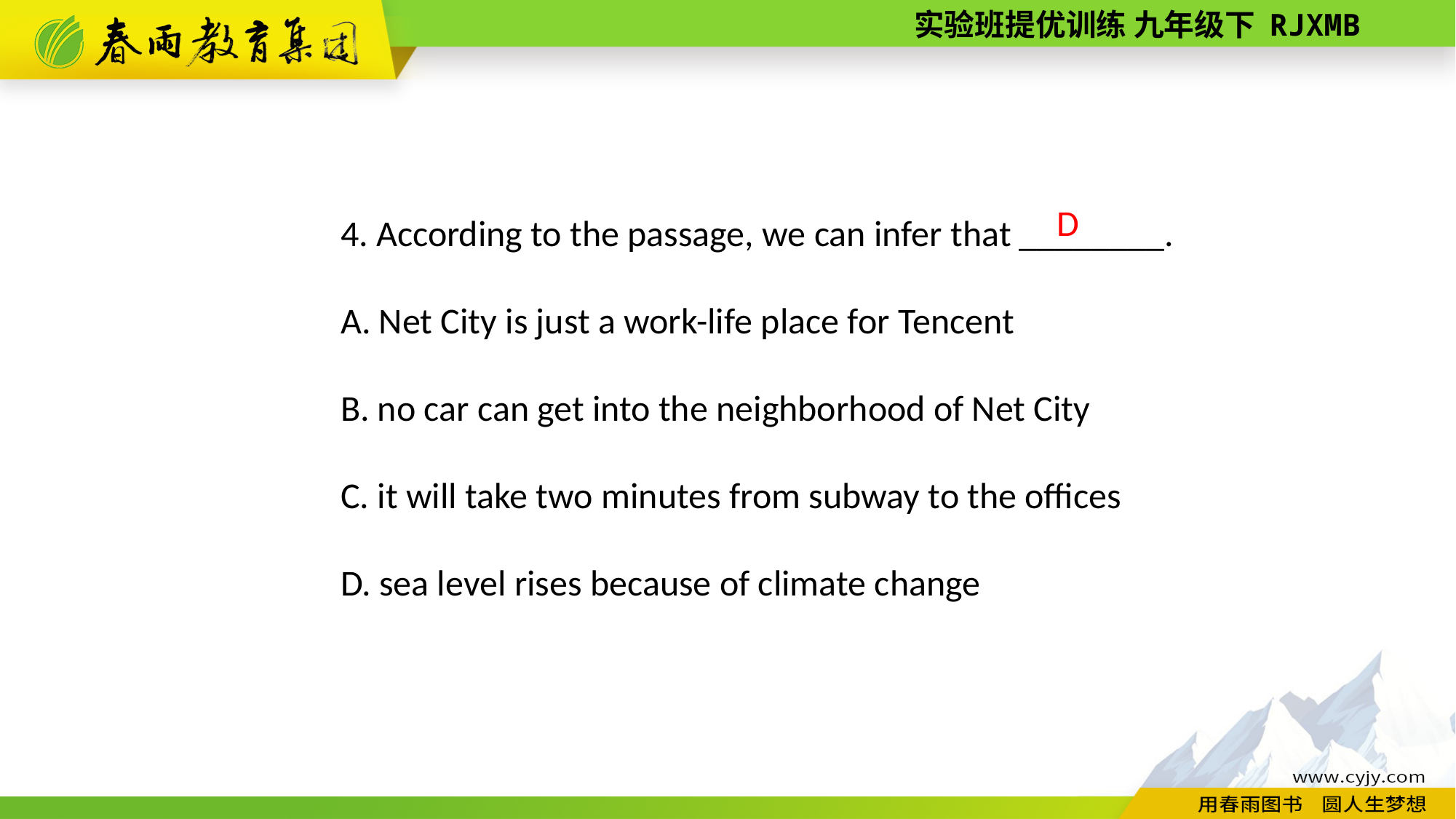

4. According to the passage, we can infer that ________.
A. Net City is just a work-­life place for Tencent
B. no car can get into the neighborhood of Net City
C. it will take two minutes from subway to the offices
D. sea level rises because of climate change
 D